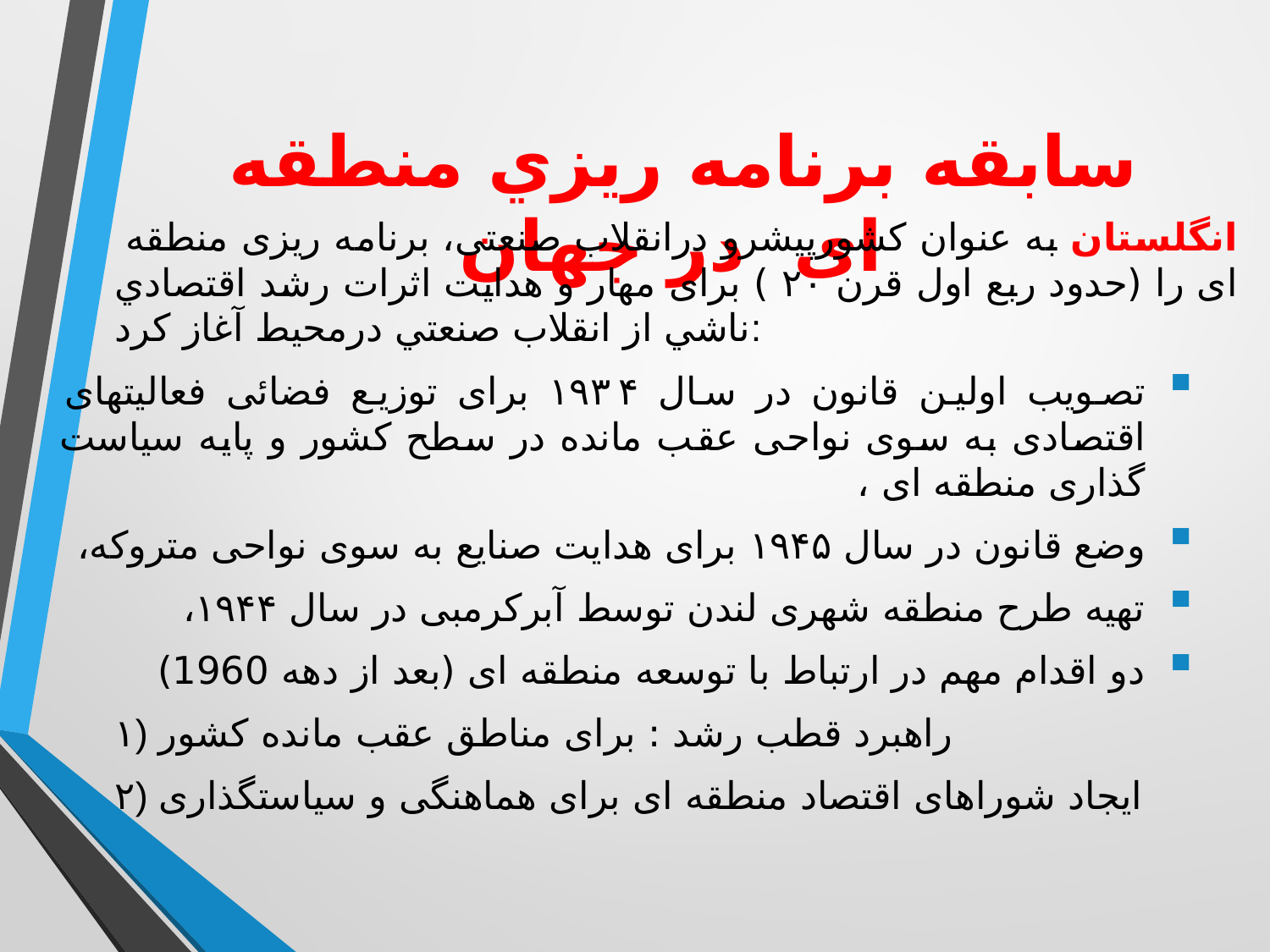

# سابقه برنامه ريزي منطقه ای  در جهان
 انگلستان به عنوان كشورپيشرو درانقلاب صنعتی، برنامه ریزی منطقه ای را (حدود ربع اول قرن ۲۰ ) برای مهار و هدایت اثرات رشد اقتصادي ناشي از انقلاب صنعتي درمحیط آغاز كرد:
تصویب اولین قانون در سال ۱۹۳۴ برای توزیع فضائی فعالیتهای اقتصادی به سوی نواحی عقب مانده در سطح کشور و پایه سیاست گذاری منطقه ای ،
وضع قانون در سال ۱۹۴۵ برای هدایت صنایع به سوی نواحی متروکه،
تهیه طرح منطقه شهری لندن توسط آبرکرمبی در سال ۱۹۴۴،
دو اقدام مهم در ارتباط با توسعه منطقه ای (بعد از دهه 1960)
۱) راهبرد قطب رشد : برای مناطق عقب مانده کشور
۲) ایجاد شوراهای اقتصاد منطقه ای برای هماهنگی و سیاستگذاری